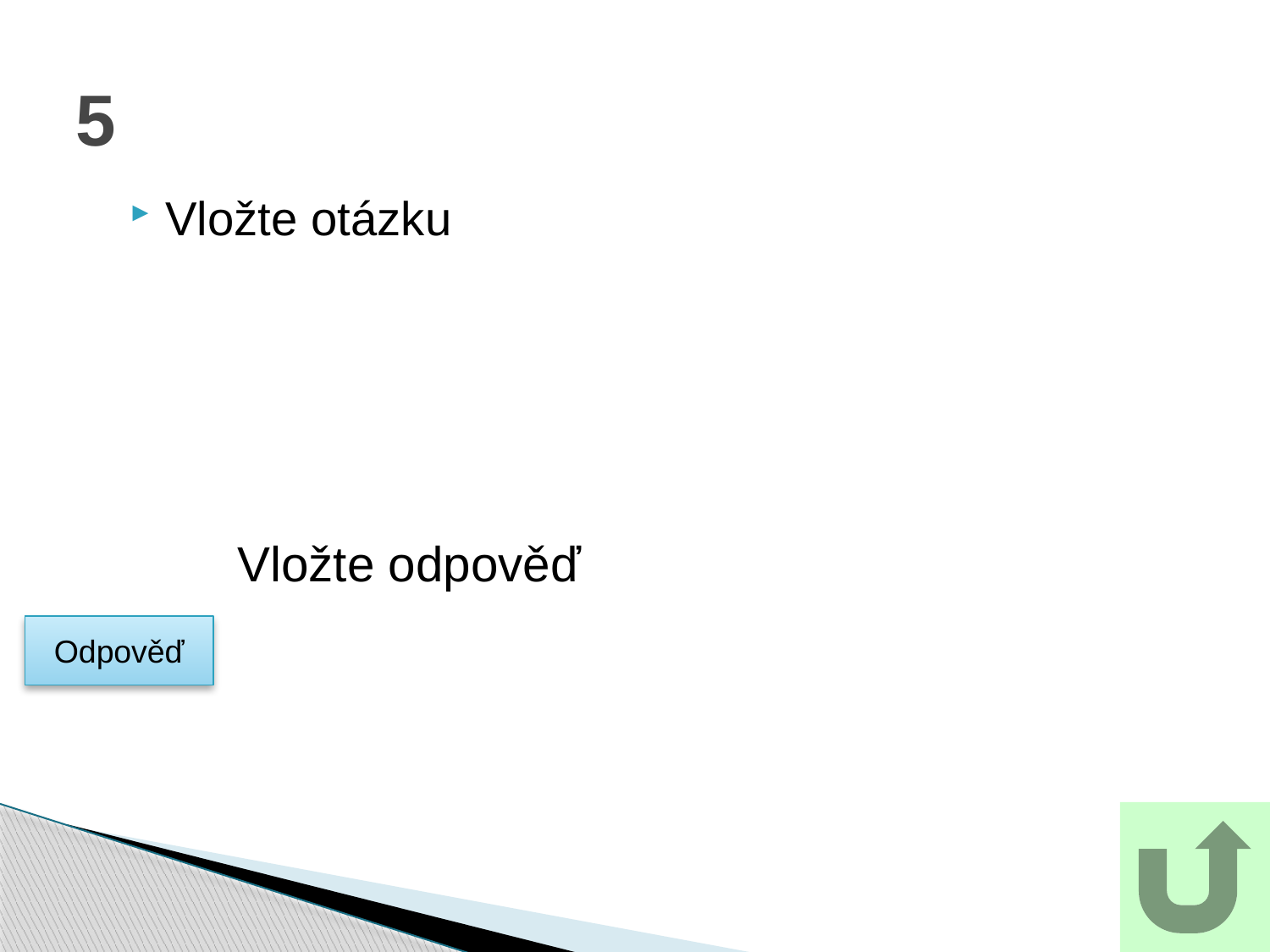

# 5
Vložte otázku

Vložte odpověď
Odpověď